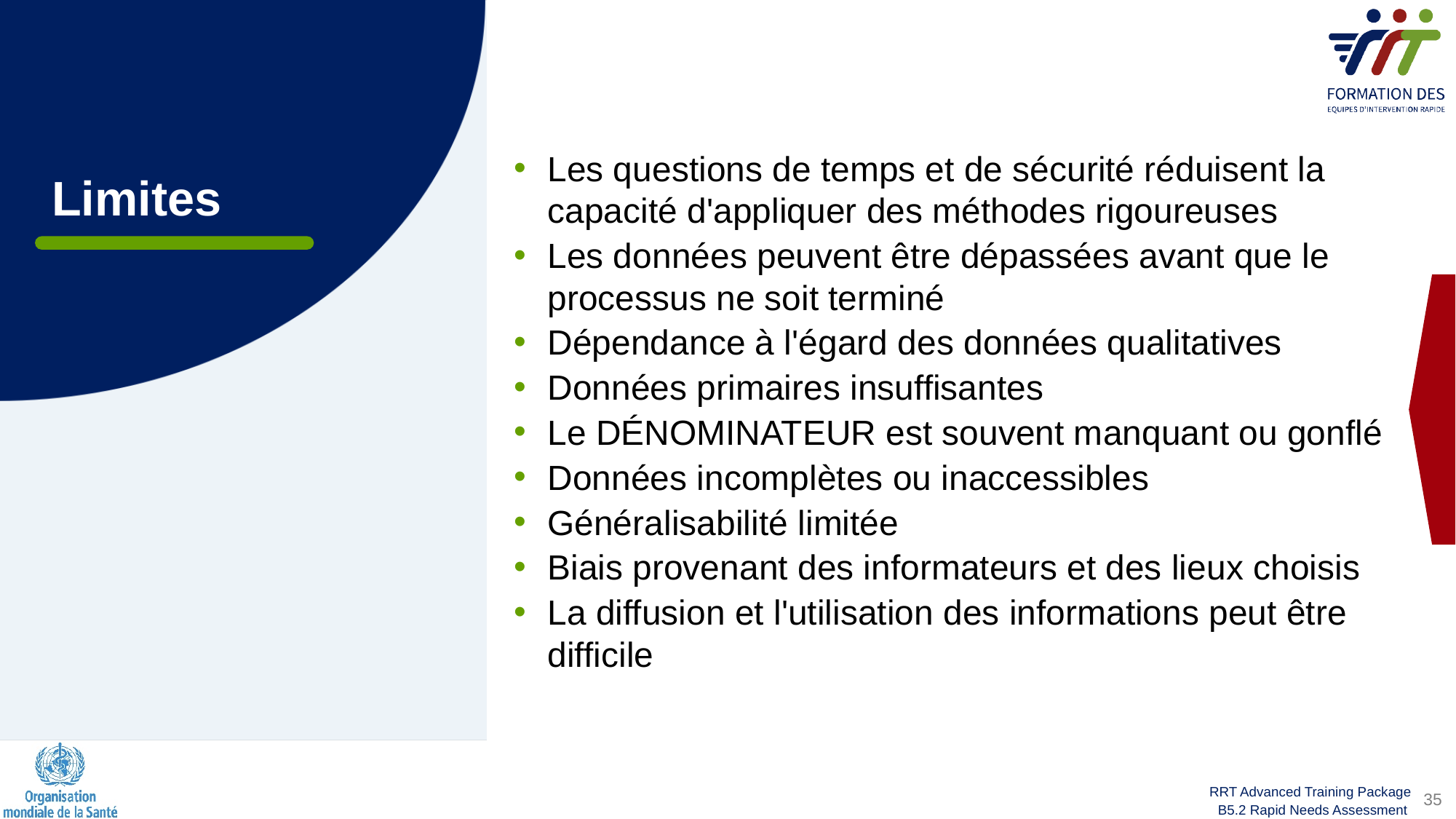

Les questions de temps et de sécurité réduisent la capacité d'appliquer des méthodes rigoureuses
Les données peuvent être dépassées avant que le processus ne soit terminé
Dépendance à l'égard des données qualitatives
Données primaires insuffisantes
Le DÉNOMINATEUR est souvent manquant ou gonflé
Données incomplètes ou inaccessibles
Généralisabilité limitée
Biais provenant des informateurs et des lieux choisis
La diffusion et l'utilisation des informations peut être difficile
Limites